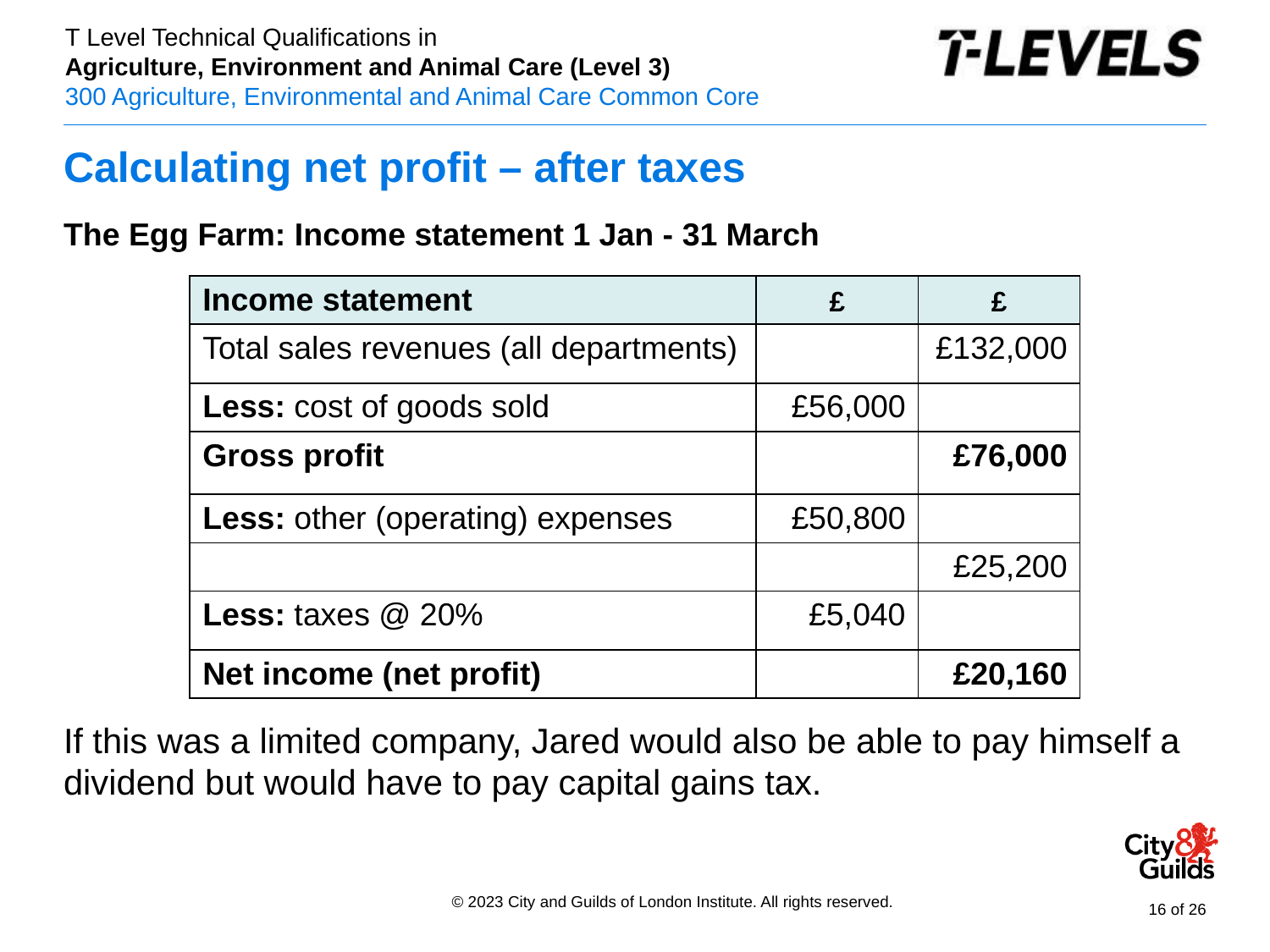

# Calculating net profit – after taxes
The Egg Farm: Income statement 1 Jan - 31 March

If this was a limited company, Jared would also be able to pay himself a dividend but would have to pay capital gains tax.
| Income statement | £ | £ |
| --- | --- | --- |
| Total sales revenues (all departments) |  | £132,000 |
| Less: cost of goods sold | £56,000 |  |
| Gross profit |  | £76,000 |
| Less: other (operating) expenses | £50,800 |  |
|  |  | £25,200 |
| Less: taxes @ 20% | £5,040 |  |
| Net income (net profit) |  | £20,160 |